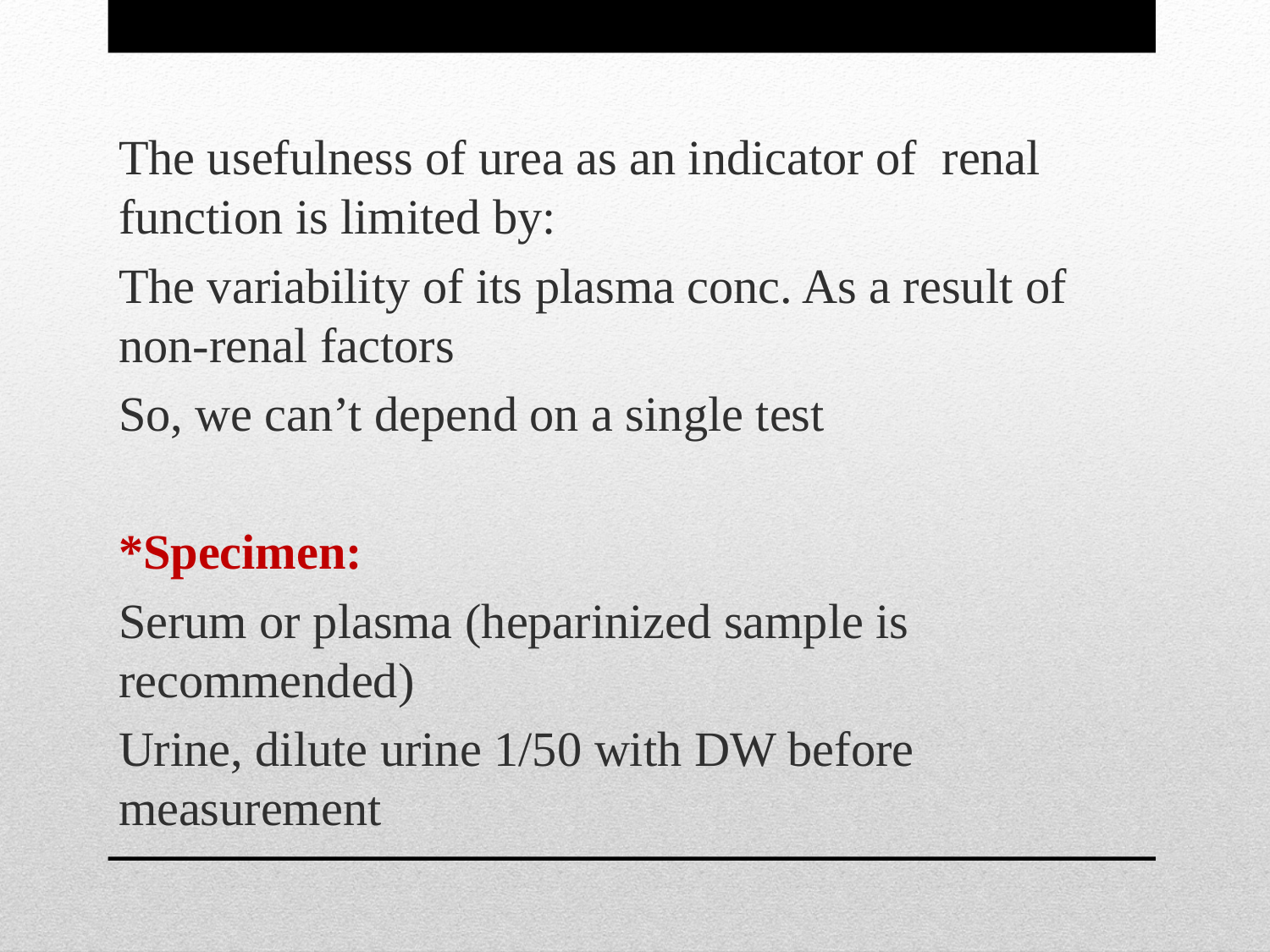

The usefulness of urea as an indicator of  renal function is limited by:
The variability of its plasma conc. As a result of non-renal factors
So, we can’t depend on a single test

*Specimen:
Serum or plasma (heparinized sample is recommended)
Urine, dilute urine 1/50 with DW before measurement
#